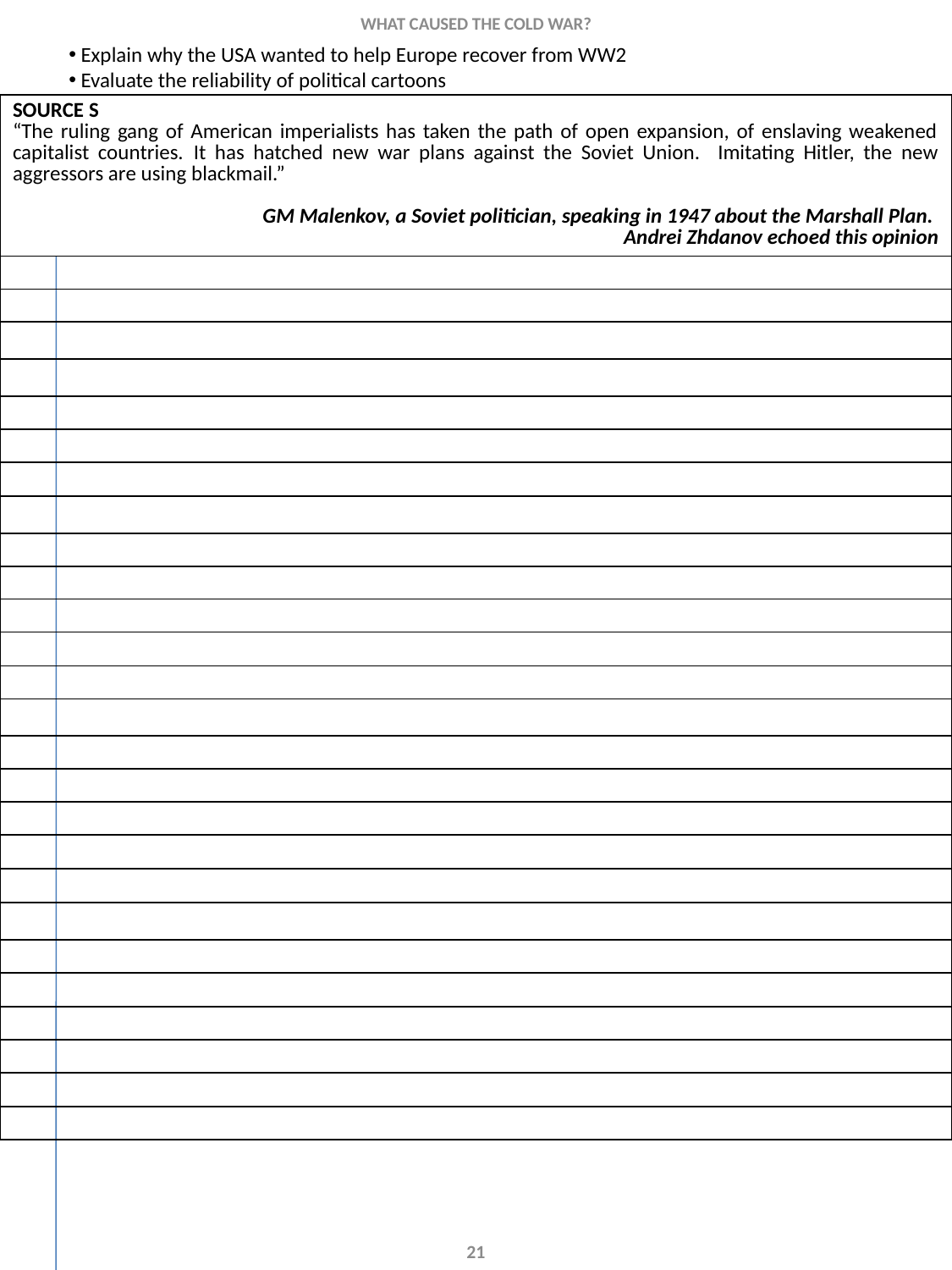

WHAT CAUSED THE COLD WAR?
 Explain why the USA wanted to help Europe recover from WW2
 Evaluate the reliability of political cartoons
| SOURCE S “The ruling gang of American imperialists has taken the path of open expansion, of enslaving weakened capitalist countries.  It has hatched new war plans against the Soviet Union. Imitating Hitler, the new aggressors are using blackmail.” GM Malenkov, a Soviet politician, speaking in 1947 about the Marshall Plan.  Andrei Zhdanov echoed this opinion |
| --- |
|  |
|  |
|  |
|  |
|  |
|  |
|  |
|  |
|  |
|  |
|  |
|  |
|  |
|  |
|  |
|  |
|  |
|  |
|  |
|  |
|  |
|  |
|  |
|  |
|  |
|  |
21